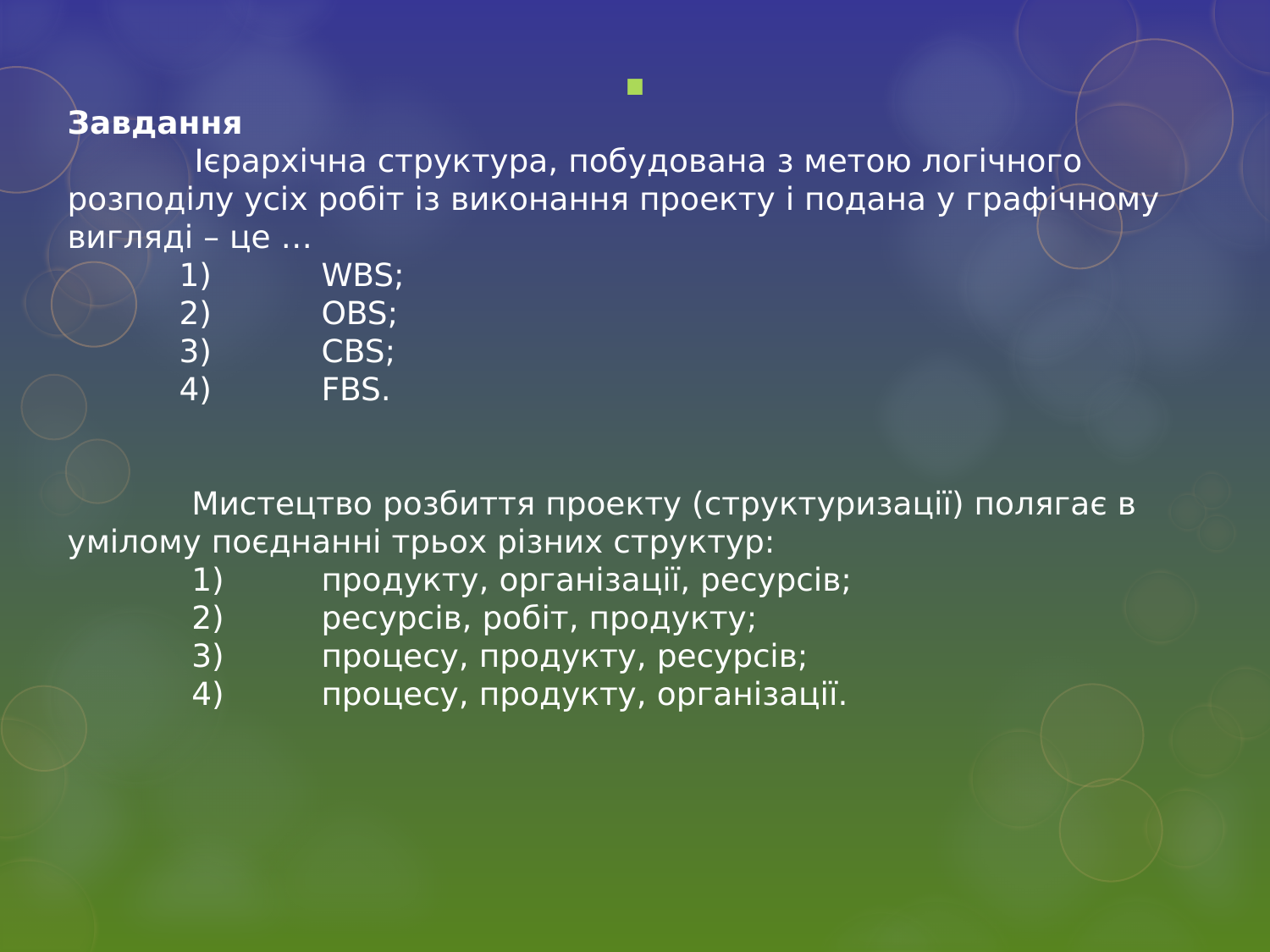

# .
Завдання
	Ієрархічна структура, побудована з метою логічного розподілу усіх робіт із виконання проекту і подана у графічному вигляді – це …
1)	WBS;
2)	OBS;
3)	CBS;
4)	FBS.

Мистецтво розбиття проекту (структуризації) полягає в умілому поєднанні трьох різних структур:
1)	продукту, організації, ресурсів;
2)	ресурсів, робіт, продукту;
3)	процесу, продукту, ресурсів;
4)	процесу, продукту, організації.